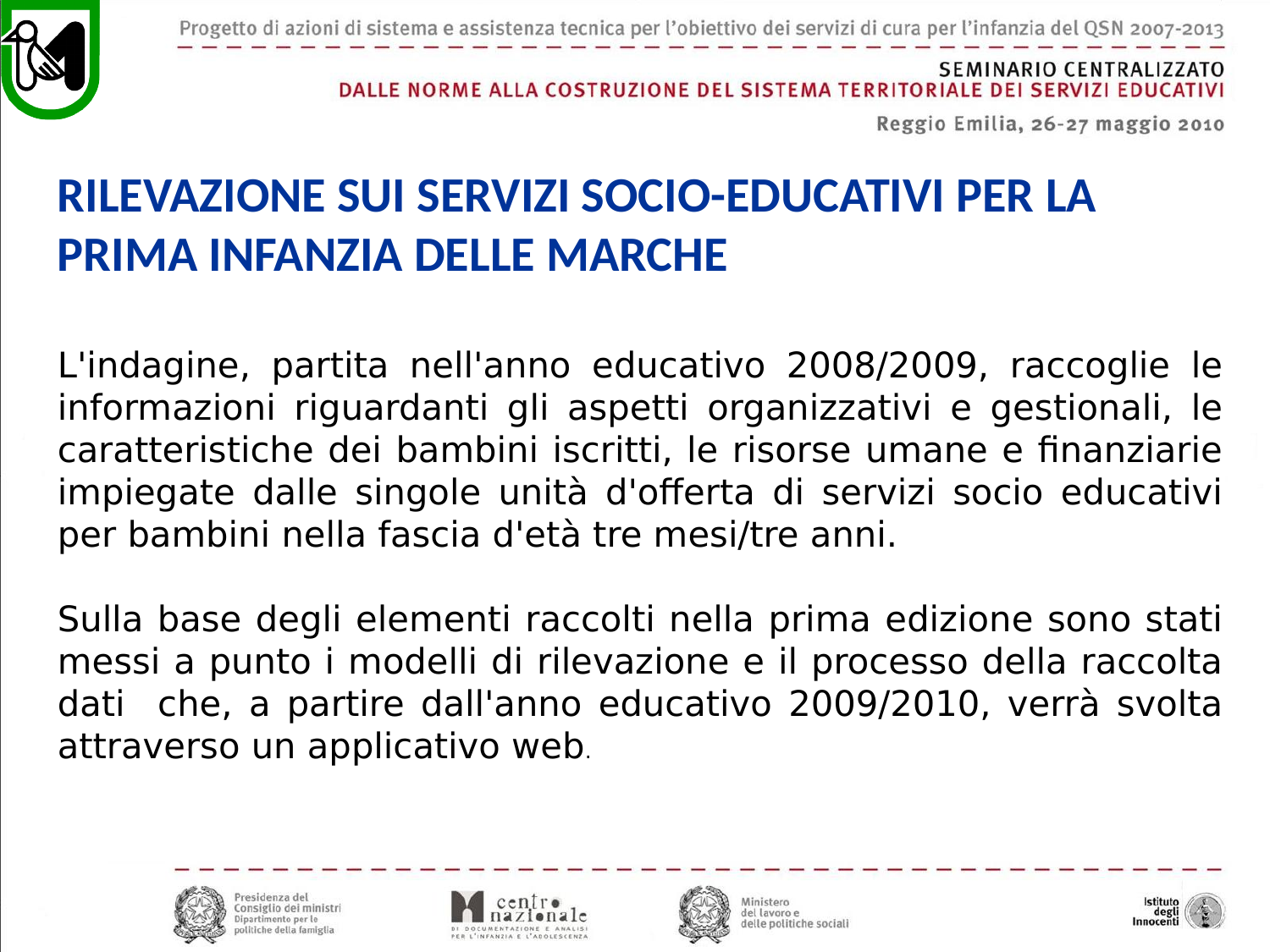

RILEVAZIONE SUI SERVIZI SOCIO-EDUCATIVI PER LA PRIMA INFANZIA DELLE MARCHE
L'indagine, partita nell'anno educativo 2008/2009, raccoglie le informazioni riguardanti gli aspetti organizzativi e gestionali, le caratteristiche dei bambini iscritti, le risorse umane e finanziarie impiegate dalle singole unità d'offerta di servizi socio educativi per bambini nella fascia d'età tre mesi/tre anni.

Sulla base degli elementi raccolti nella prima edizione sono stati messi a punto i modelli di rilevazione e il processo della raccolta dati  che, a partire dall'anno educativo 2009/2010, verrà svolta attraverso un applicativo web.